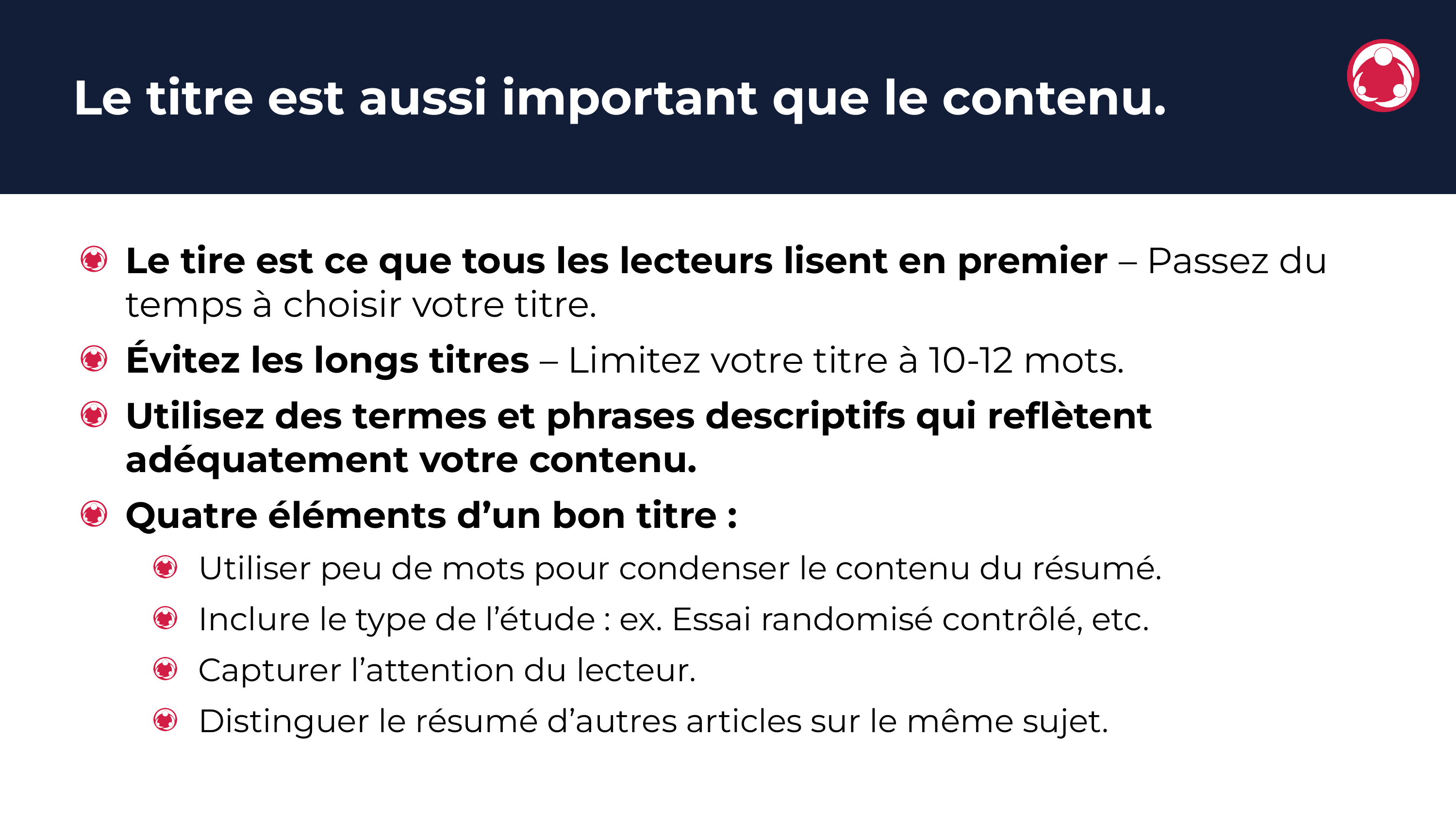

Le titre est aussi important que le contenu.
Le tire est ce que tous les lecteurs lisent en premier – Passez du temps à choisir votre titre.
Évitez les longs titres – Limitez votre titre à 10-12 mots.
Utilisez des termes et phrases descriptifs qui reflètent adéquatement votre contenu.
Quatre éléments d’un bon titre :
Utiliser peu de mots pour condenser le contenu du résumé.
Inclure le type de l’étude : ex. Essai randomisé contrôlé, etc.
Capturer l’attention du lecteur.
Distinguer le résumé d’autres articles sur le même sujet.